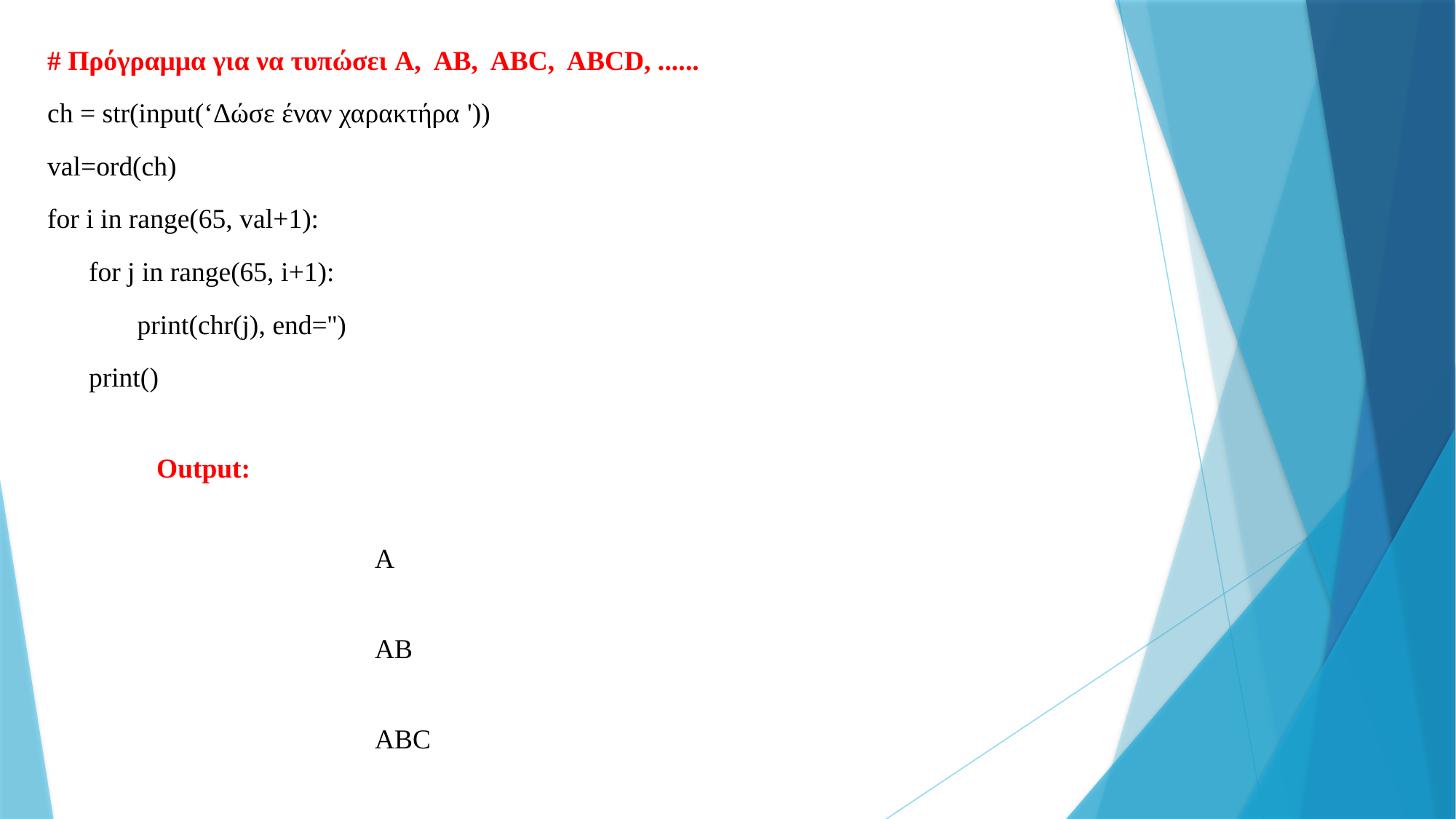

# Πρόγραμμα για να τυπώσει A,  AB,  ABC,  ABCD, ......
ch = str(input(‘Δώσε έναν χαρακτήρα '))
val=ord(ch)
for i in range(65, val+1):
      for j in range(65, i+1):
             print(chr(j), end='')
      print()
 									Output:
											A
											AB
											ABC
											ABCD
											ABCDE
											ABCDEF